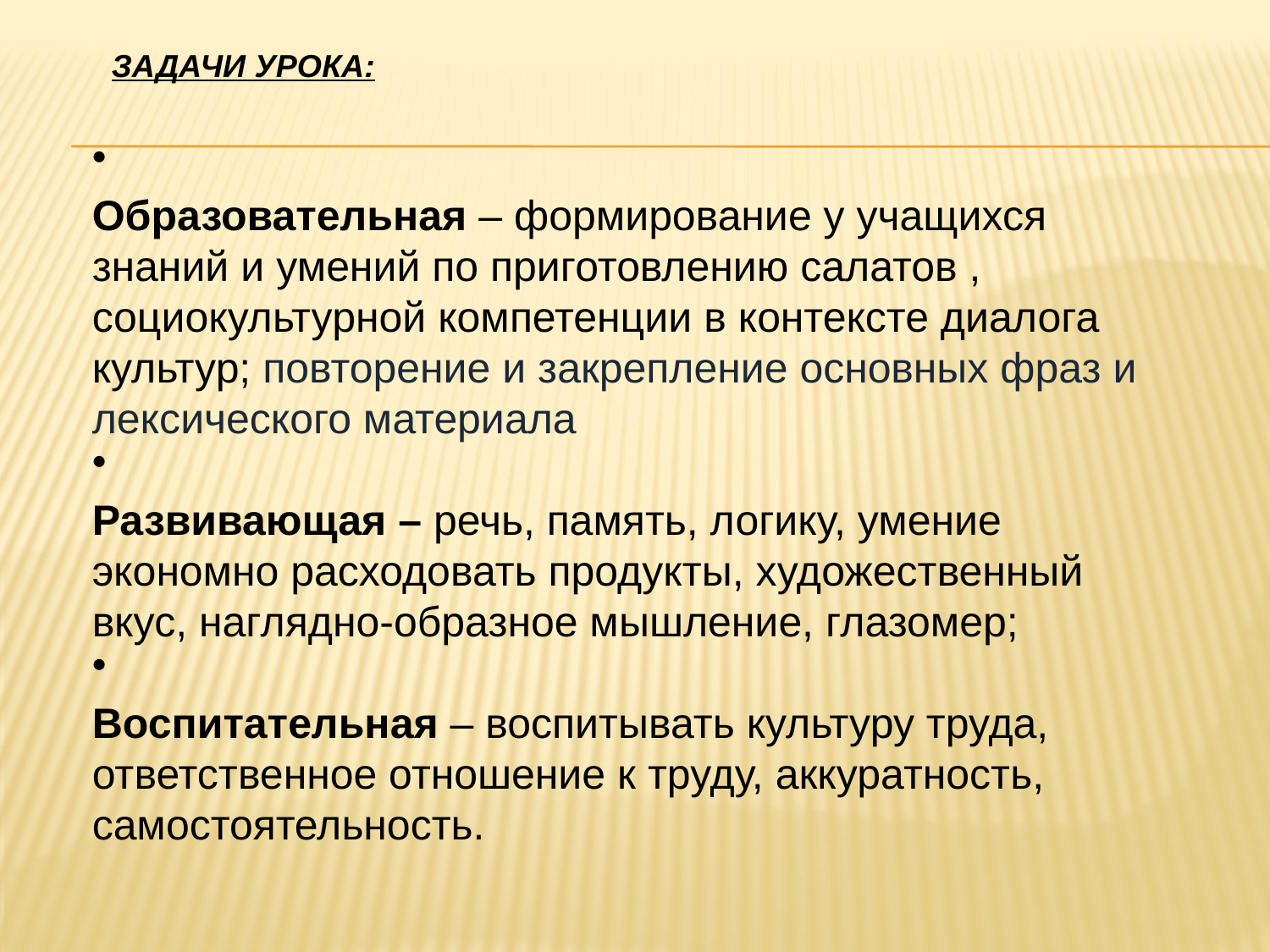

ЗАДАЧИ УРОКА:
Образовательная – формирование у учащихся знаний и умений по приготовлению салатов , социокультурной компетенции в контексте диалога культур; повторение и закрепление основных фраз и лексического материала
Развивающая – речь, память, логику, умение экономно расходовать продукты, художественный вкус, наглядно-образное мышление, глазомер;
Воспитательная – воспитывать культуру труда, ответственное отношение к труду, аккуратность, самостоятельность.